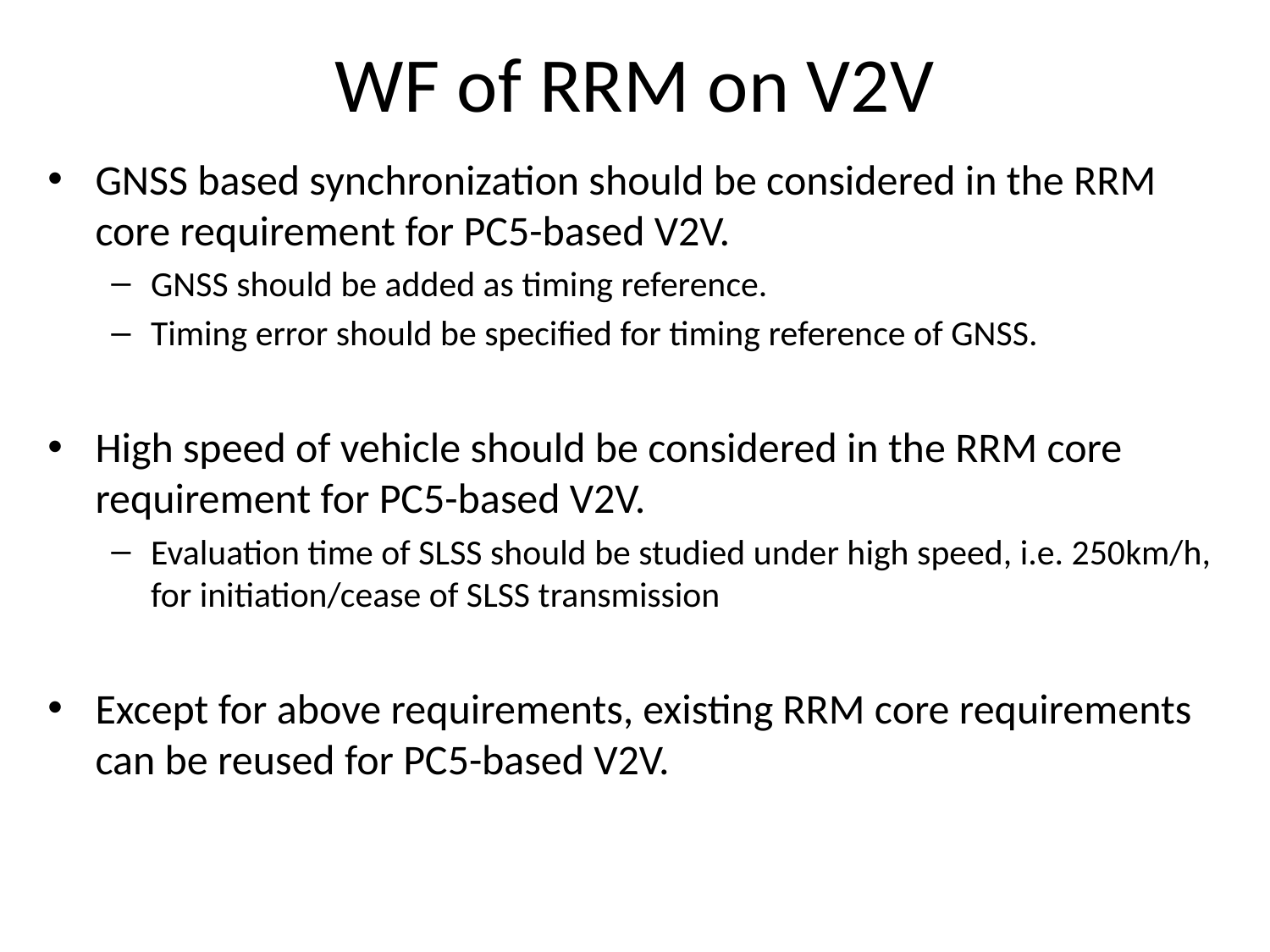

# WF of RRM on V2V
GNSS based synchronization should be considered in the RRM core requirement for PC5-based V2V.
GNSS should be added as timing reference.
Timing error should be specified for timing reference of GNSS.

High speed of vehicle should be considered in the RRM core requirement for PC5-based V2V.
Evaluation time of SLSS should be studied under high speed, i.e. 250km/h, for initiation/cease of SLSS transmission

Except for above requirements, existing RRM core requirements can be reused for PC5-based V2V.